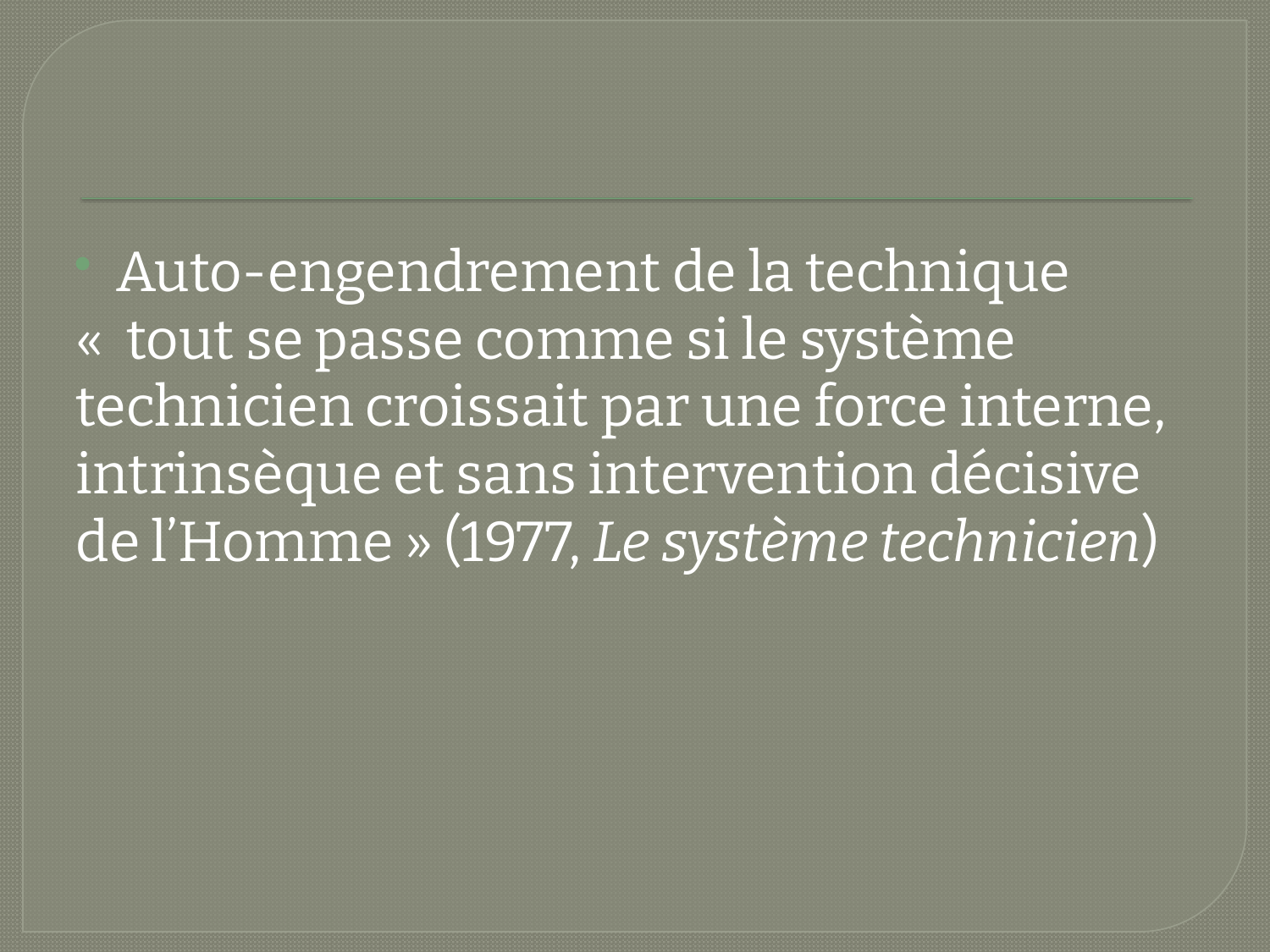

#
Auto-engendrement de la technique
«  tout se passe comme si le système technicien croissait par une force interne, intrinsèque et sans intervention décisive de l’Homme » (1977, Le système technicien)